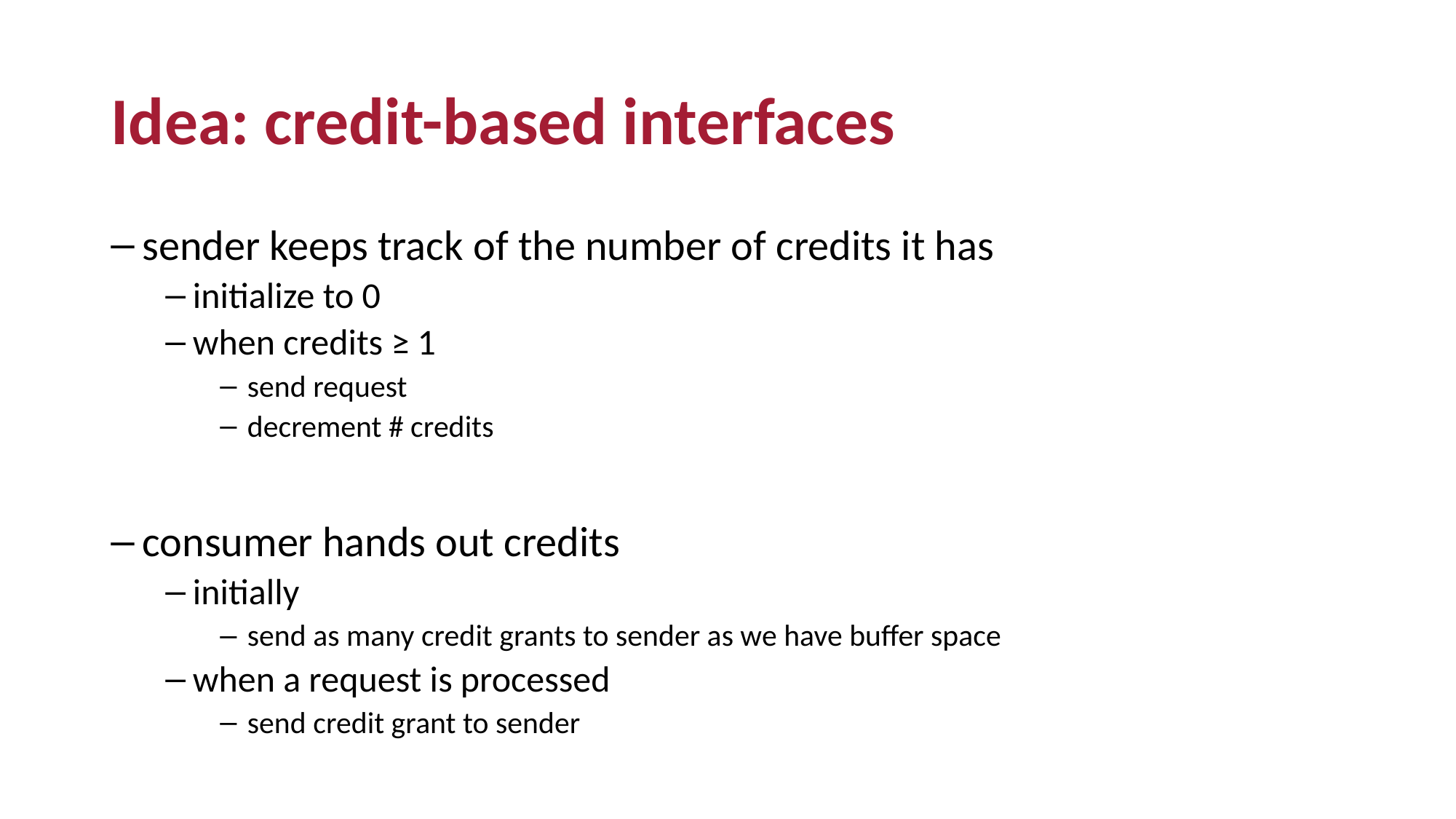

# Idea: credit-based interfaces
sender keeps track of the number of credits it has
initialize to 0
when credits ≥ 1
send request
decrement # credits

consumer hands out credits
initially
send as many credit grants to sender as we have buffer space
when a request is processed
send credit grant to sender